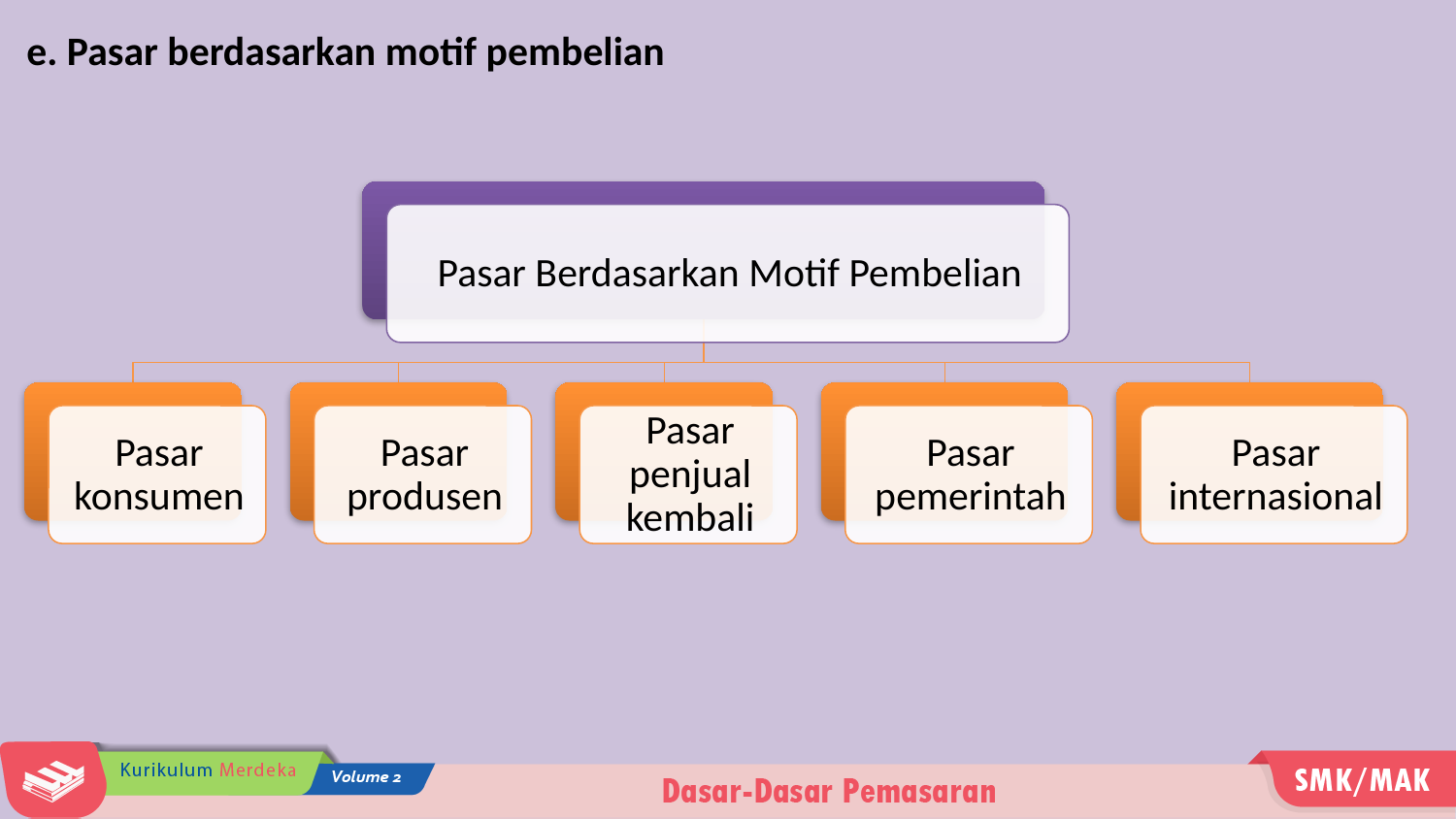

Pasar Berdasarkan Motif Pembelian
Pasar konsumen
Pasar produsen
Pasar penjual kembali
Pasar pemerintah
Pasar internasional
e. Pasar berdasarkan motif pembelian